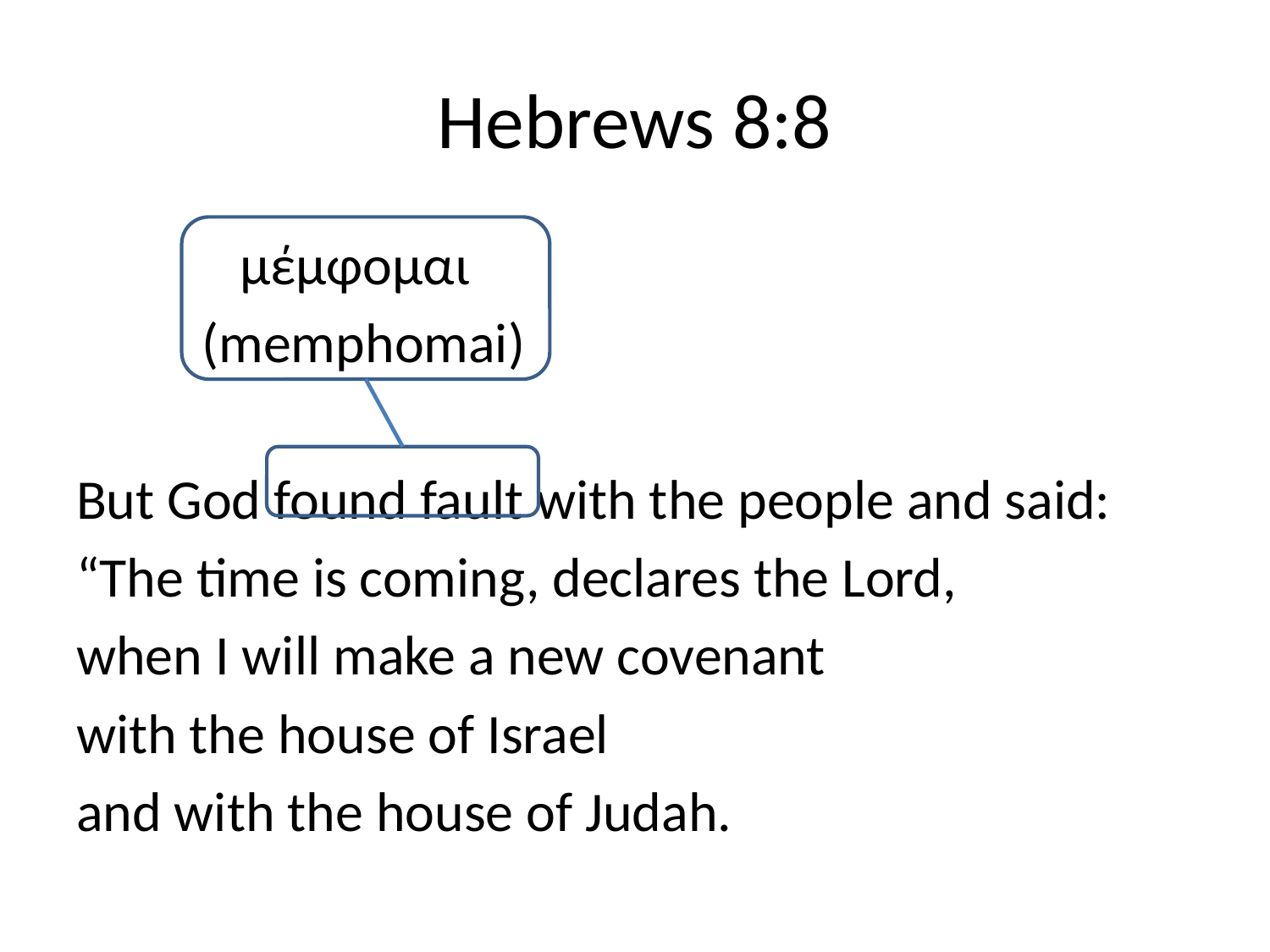

# Hebrews 8:8

	   μέμφομαι
	(memphomai)

But God found fault with the people and said:
“The time is coming, declares the Lord,
when I will make a new covenant
with the house of Israel
and with the house of Judah.